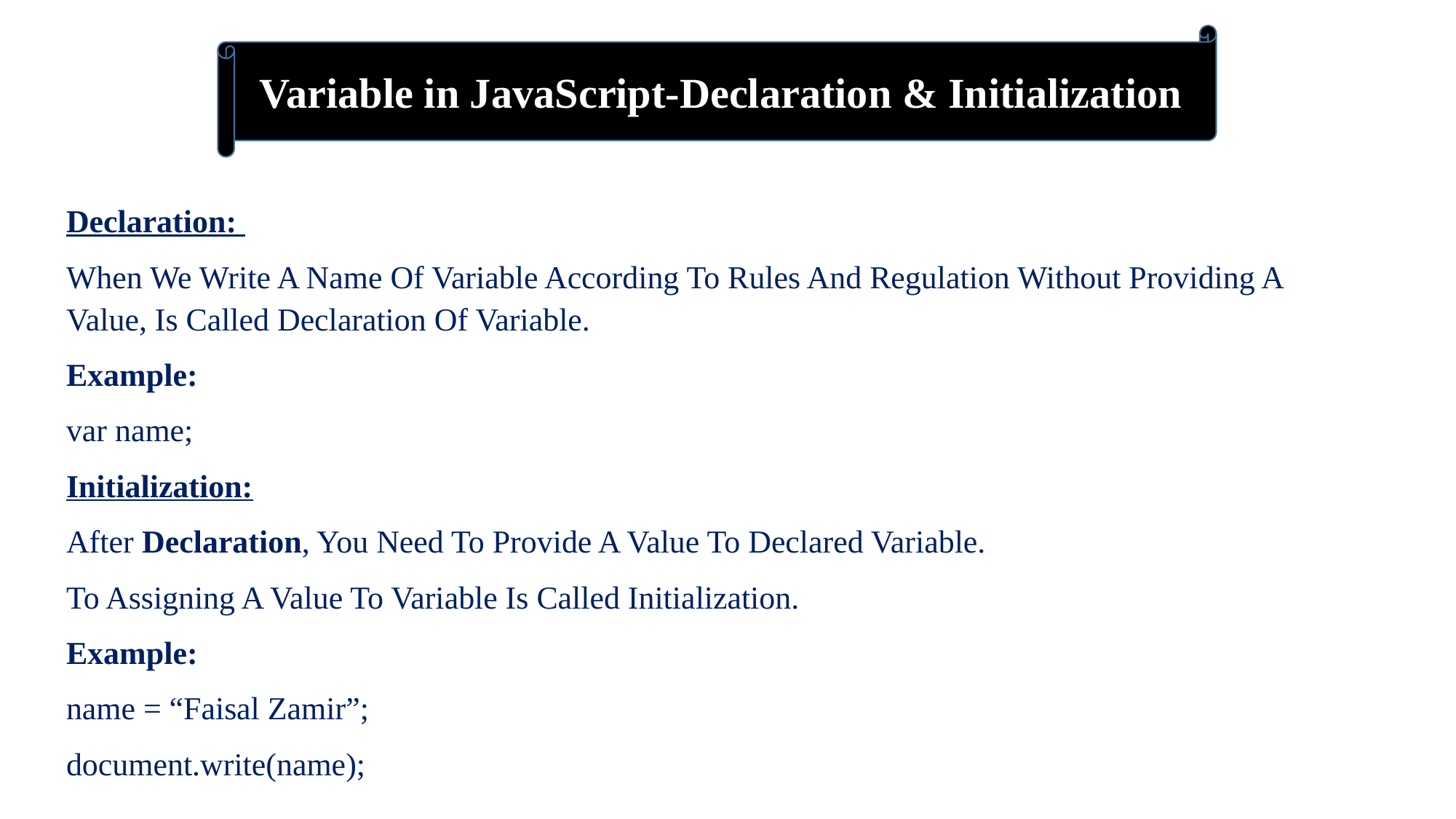

Variable in JavaScript-Declaration & Initialization
Declaration:
When We Write A Name Of Variable According To Rules And Regulation Without Providing A Value, Is Called Declaration Of Variable.
Example:
var name;
Initialization:
After Declaration, You Need To Provide A Value To Declared Variable.
To Assigning A Value To Variable Is Called Initialization.
Example:
name = “Faisal Zamir”;
document.write(name);